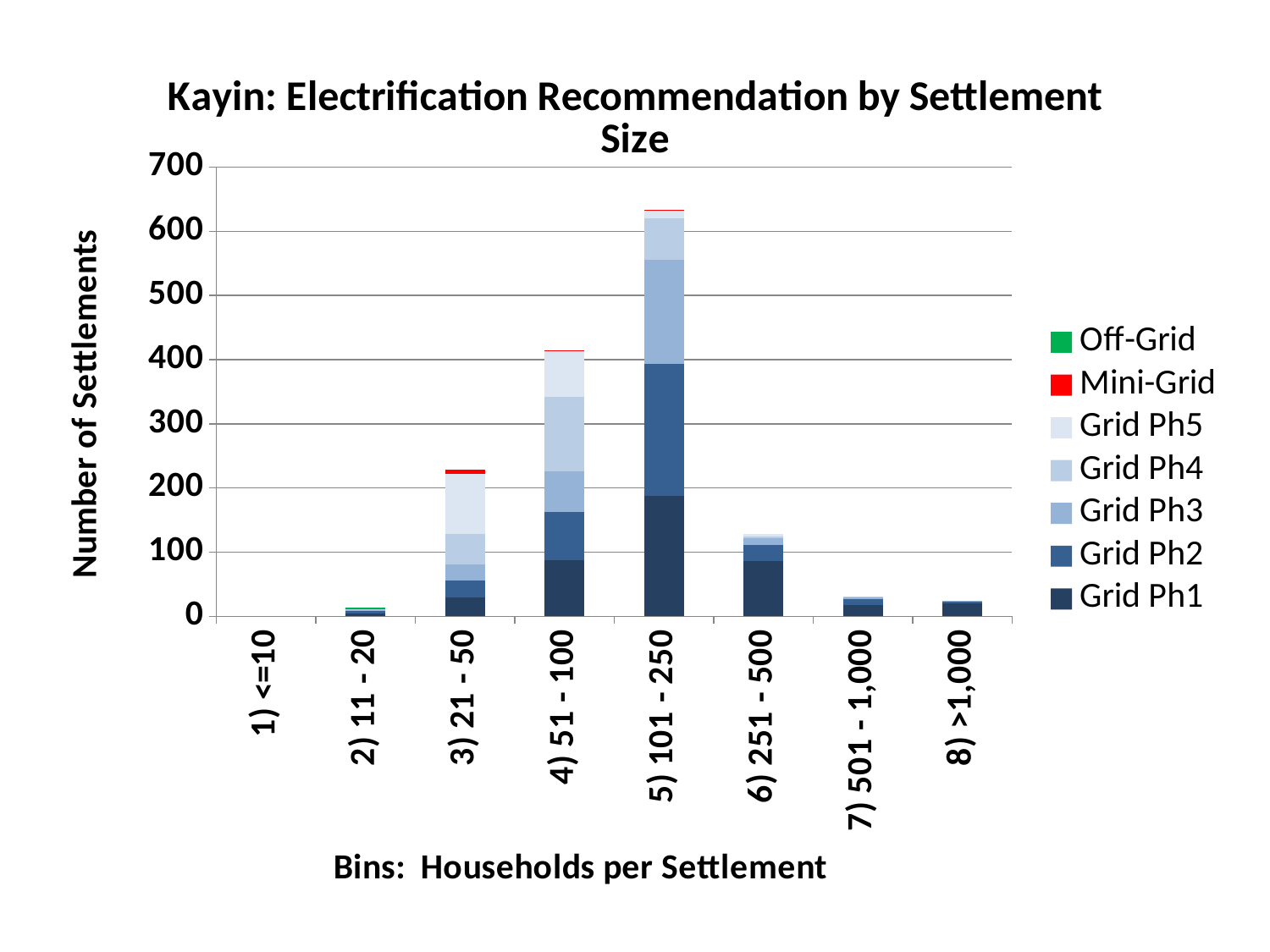

### Chart: Kayin: Electrification Recommendation by Settlement Size

| Category | Grid Ph1 | Grid Ph2 | Grid Ph3 | Grid Ph4 | Grid Ph5 | Mini-Grid | Off-Grid |
|---|---|---|---|---|---|---|---|
| 1) <=10 | None | None | None | None | None | None | None |
| 2) 11 - 20 | 5.0 | 4.0 | 1.0 | 1.0 | None | None | 3.0 |
| 3) 21 - 50 | 30.0 | 26.0 | 25.0 | 48.0 | 93.0 | 6.0 | None |
| 4) 51 - 100 | 88.0 | 75.0 | 63.0 | 116.0 | 71.0 | 1.0 | None |
| 5) 101 - 250 | 188.0 | 206.0 | 161.0 | 65.0 | 12.0 | 1.0 | None |
| 6) 251 - 500 | 86.0 | 25.0 | 11.0 | 3.0 | 4.0 | None | None |
| 7) 501 - 1,000 | 18.0 | 9.0 | 2.0 | 2.0 | None | None | None |
| 8) >1,000 | 20.0 | 3.0 | 1.0 | None | None | None | None |